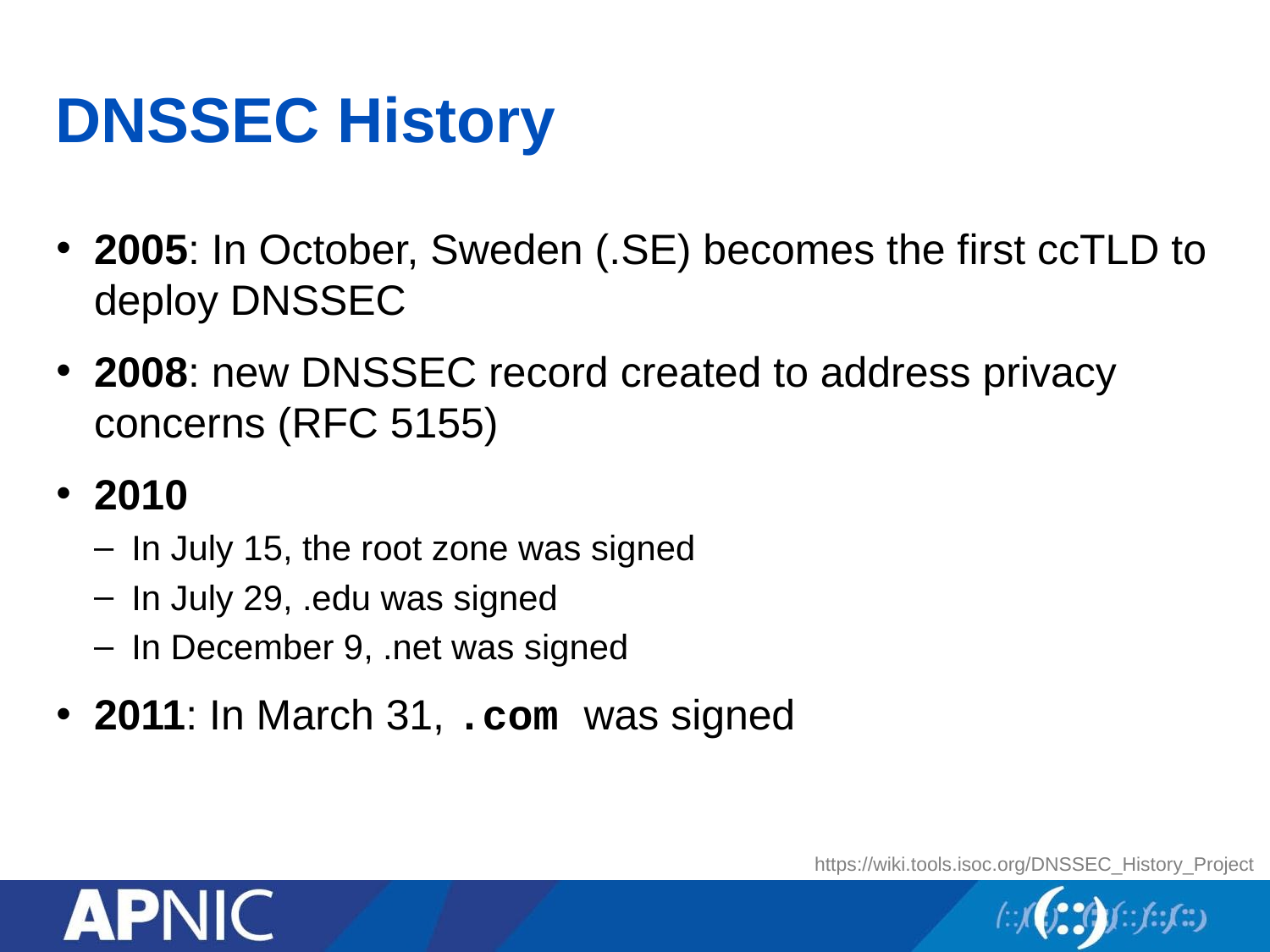

# DNSSEC History
2005: In October, Sweden (.SE) becomes the first ccTLD to deploy DNSSEC
2008: new DNSSEC record created to address privacy concerns (RFC 5155)
2010
In July 15, the root zone was signed
In July 29, .edu was signed
In December 9, .net was signed
2011: In March 31, .com was signed
https://wiki.tools.isoc.org/DNSSEC_History_Project